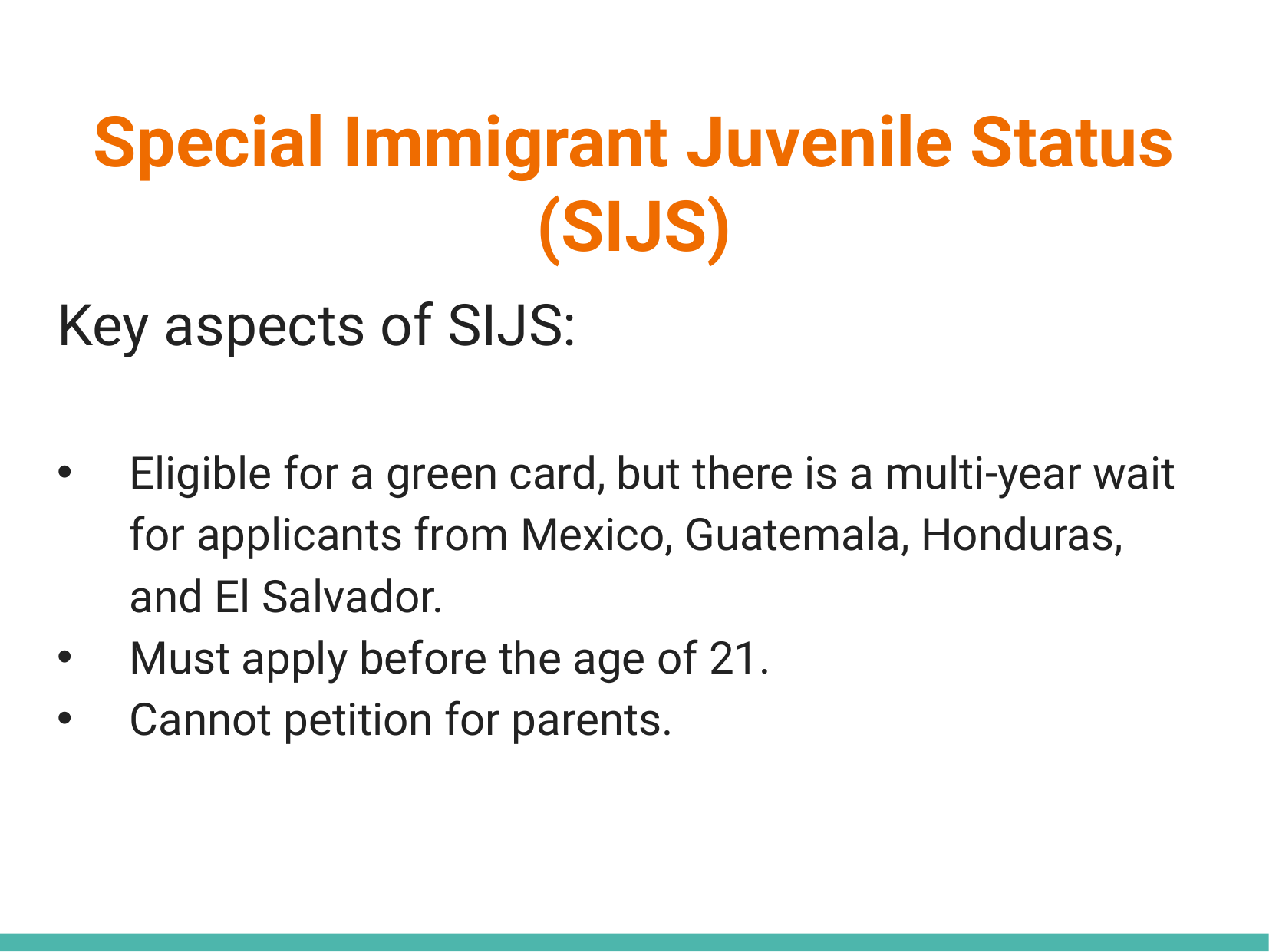

# Special Immigrant Juvenile Status (SIJS)
Key aspects of SIJS:

Eligible for a green card, but there is a multi-year wait for applicants from Mexico, Guatemala, Honduras, and El Salvador.
Must apply before the age of 21.
Cannot petition for parents.